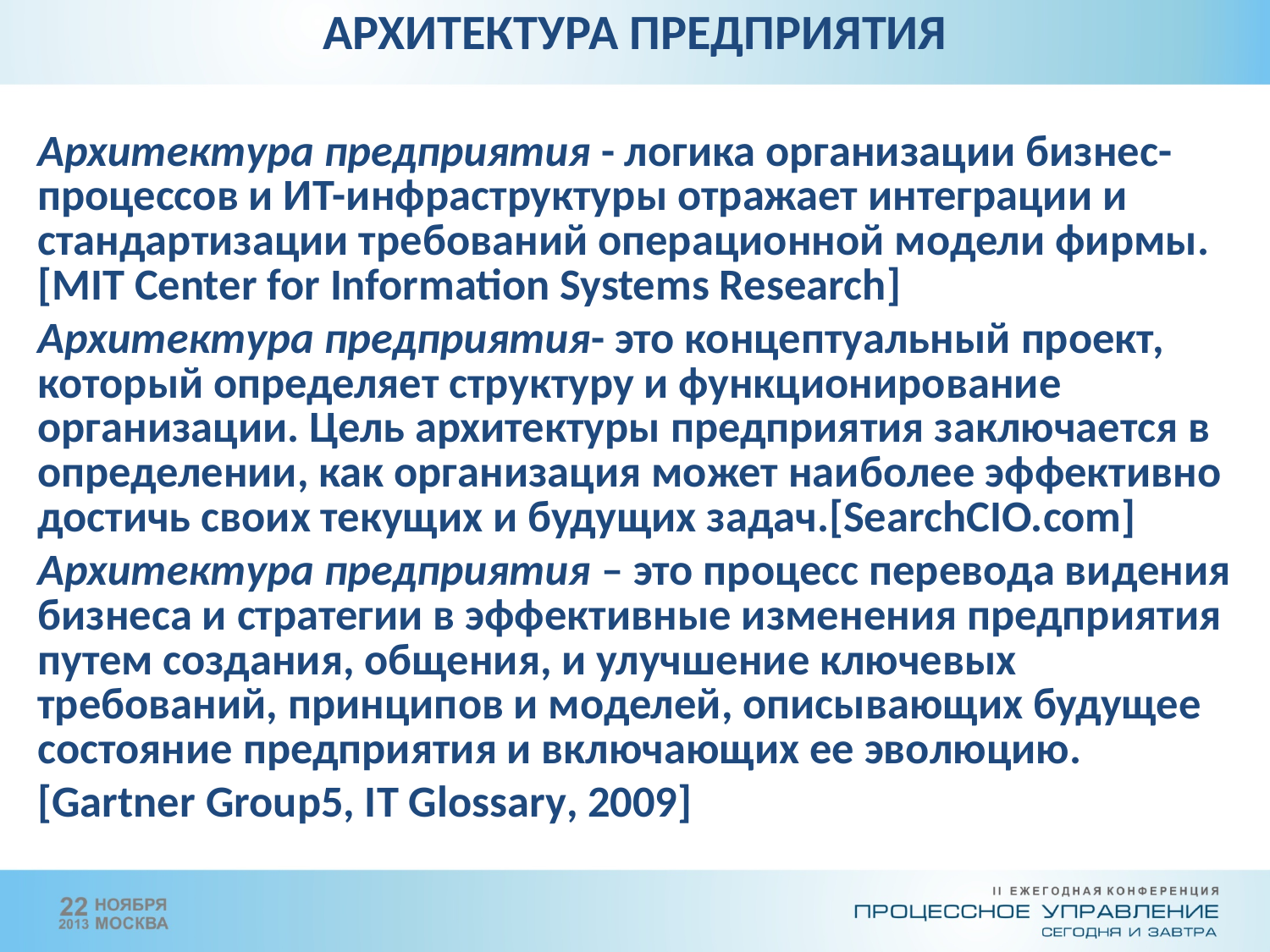

АРХИТЕКТУРА ПРЕДПРИЯТИЯ
Архитектура предприятия - логика организации бизнес-процессов и ИТ-инфраструктуры отражает интеграции и стандартизации требований операционной модели фирмы.[MIT Center for Information Systems Research]
Архитектура предприятия- это концептуальный проект, который определяет структуру и функционирование организации. Цель архитектуры предприятия заключается в определении, как организация может наиболее эффективно достичь своих текущих и будущих задач.[SearchCIO.com]
Архитектура предприятия – это процесс перевода видения бизнеса и стратегии в эффективные изменения предприятия путем создания, общения, и улучшение ключевых требований, принципов и моделей, описывающих будущее состояние предприятия и включающих ее эволюцию.
[Gartner Group5, IT Glossary, 2009]